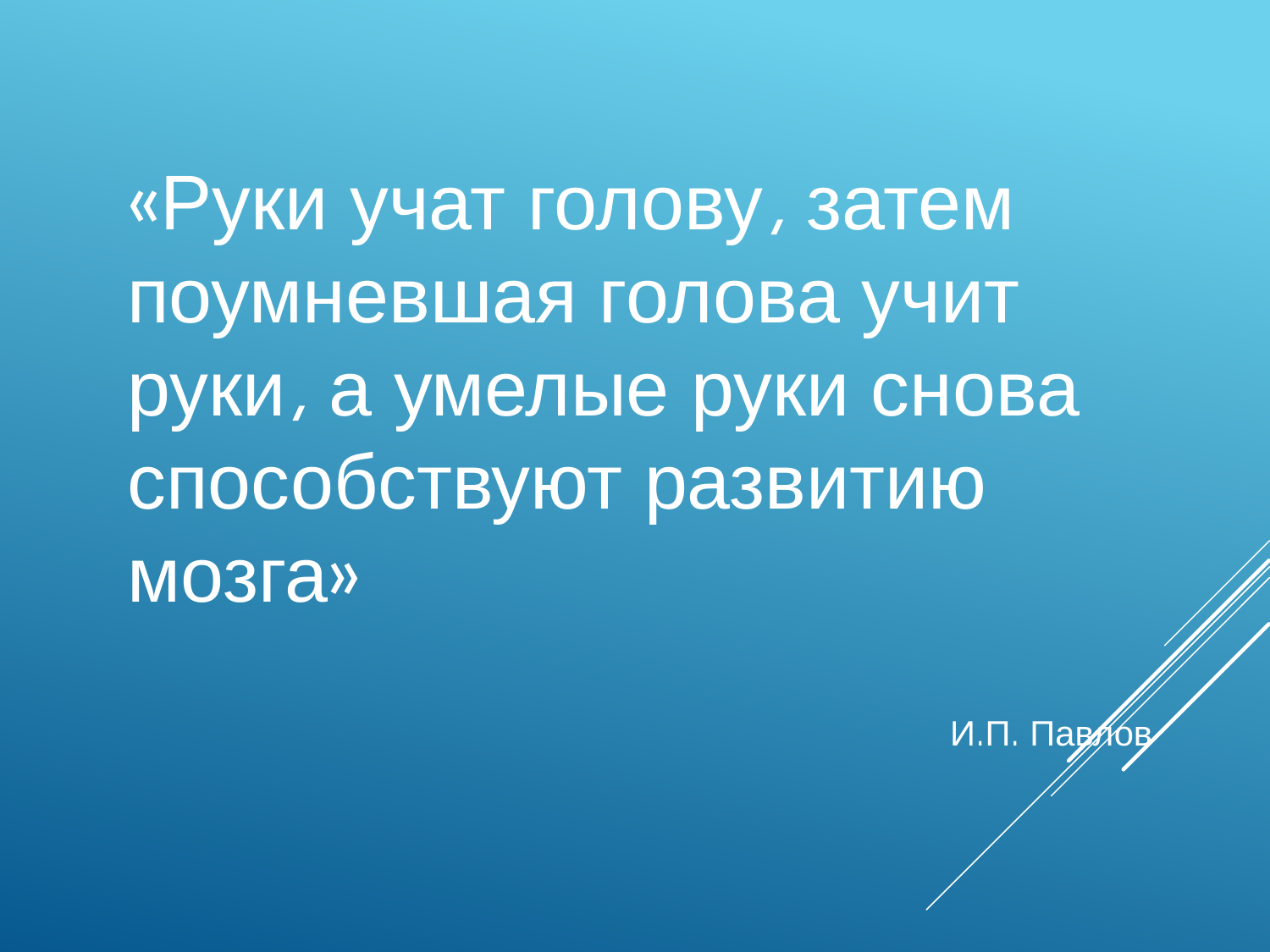

«Руки учат голову, затем поумневшая голова учит руки, а умелые руки снова способствуют развитию мозга»

И.П. Павлов